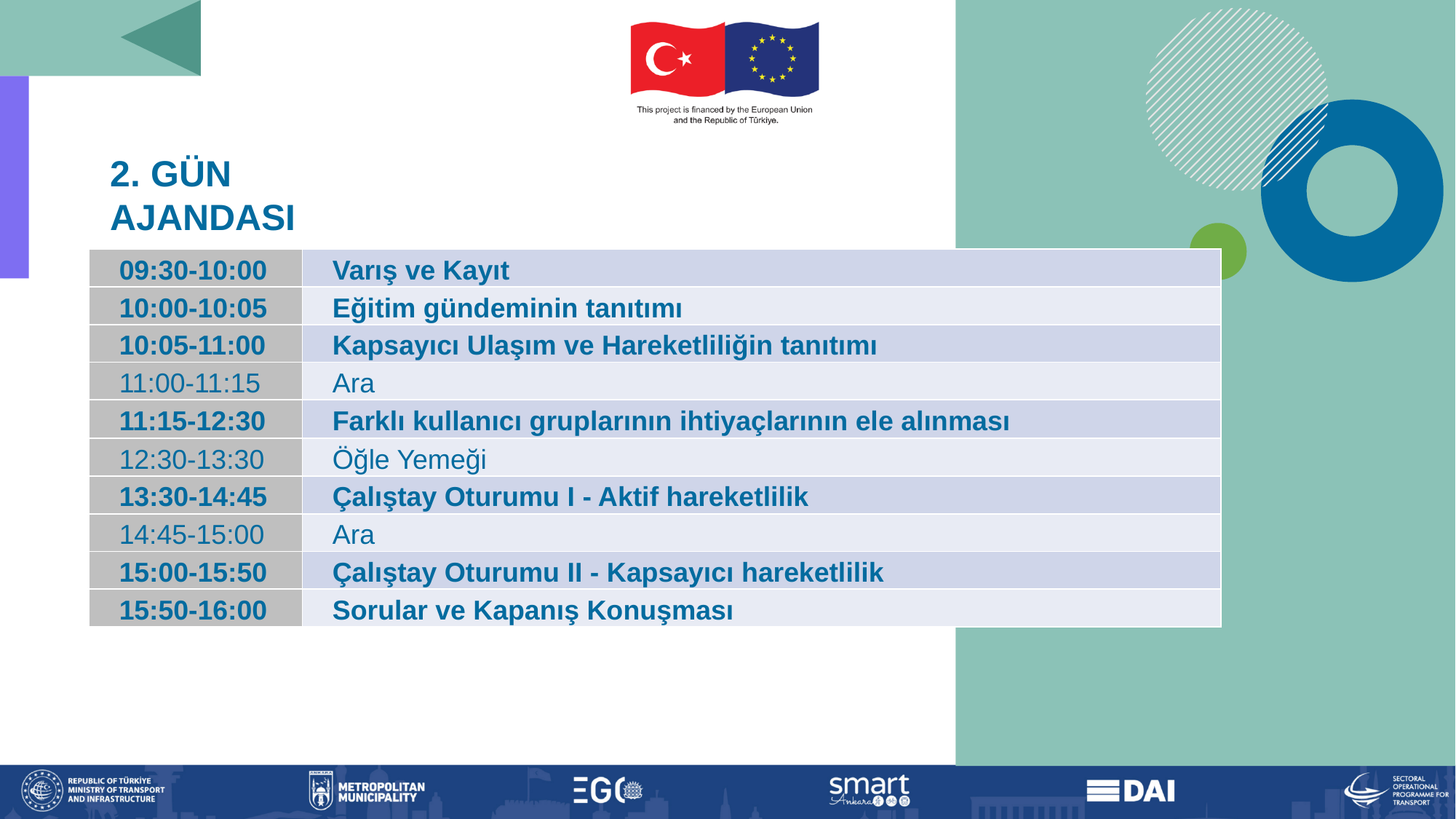

2. GÜN AJANDASI

| 09:30-10:00 | Varış ve Kayıt |
| --- | --- |
| 10:00-10:05 | Eğitim gündeminin tanıtımı |
| 10:05-11:00 | Kapsayıcı Ulaşım ve Hareketliliğin tanıtımı |
| 11:00-11:15 | Ara |
| 11:15-12:30 | Farklı kullanıcı gruplarının ihtiyaçlarının ele alınması |
| 12:30-13:30 | Öğle Yemeği |
| 13:30-14:45 | Çalıştay Oturumu I - Aktif hareketlilik |
| 14:45-15:00 | Ara |
| 15:00-15:50 | Çalıştay Oturumu II - Kapsayıcı hareketlilik |
| 15:50-16:00 | Sorular ve Kapanış Konuşması |